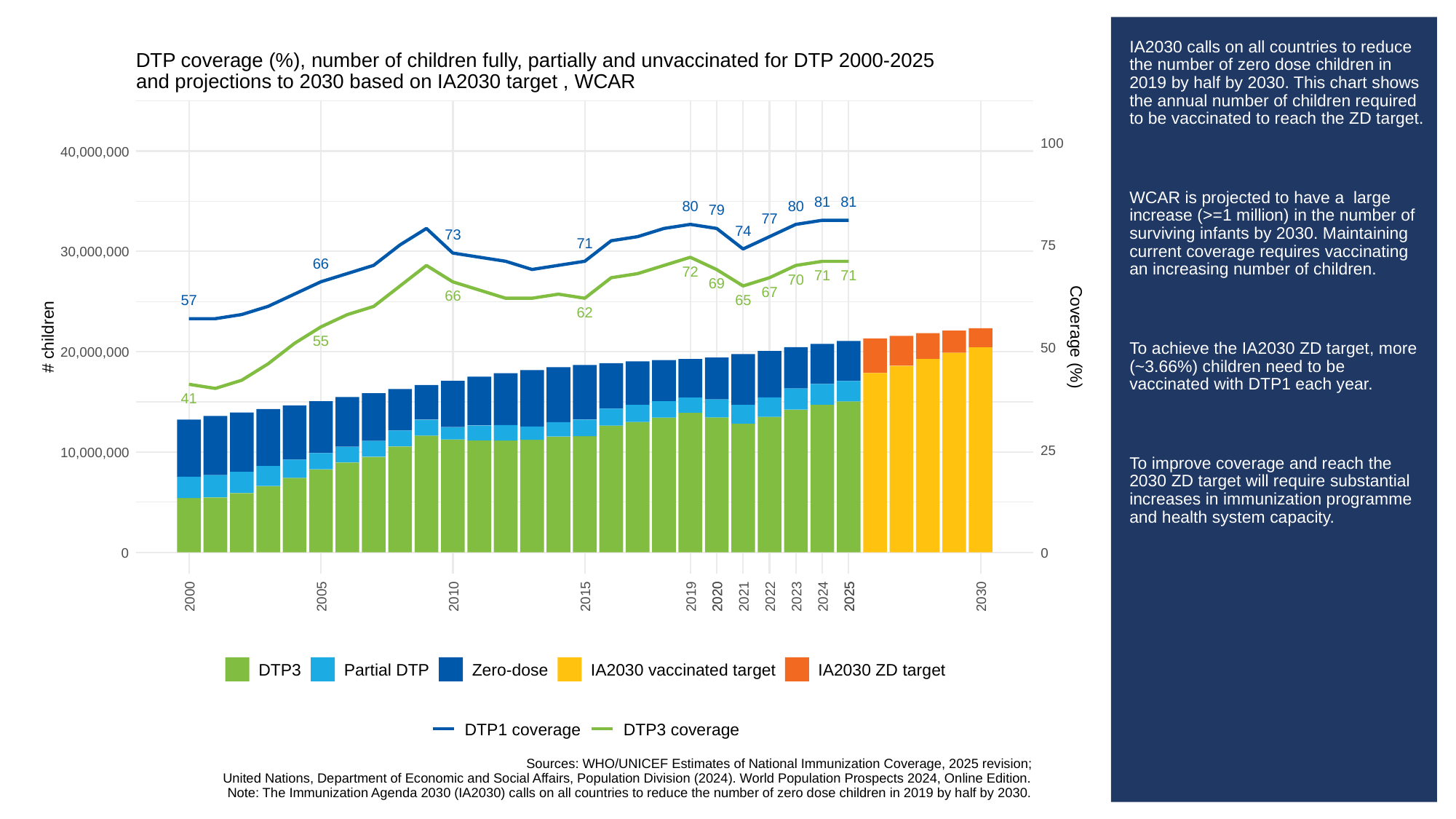

# IA2030 calls on all countries to reduce the number of zero dose children in 2019 by half by 2030. This chart shows the annual number of children required to be vaccinated to reach the ZD target.

WCAR is projected to have a  large increase (>=1 million) in the number of surviving infants by 2030. Maintaining current coverage requires vaccinating an increasing number of children.

To achieve the IA2030 ZD target, more (~3.66%) children need to be vaccinated with DTP1 each year.

To improve coverage and reach the 2030 ZD target will require substantial increases in immunization programme and health system capacity.

DTP coverage (%), number of children fully, partially and unvaccinated for DTP 2000-2025
and projections to 2030 based on IA2030 target , WCAR

100
40,000,000

81
81
80
80

79
77

74
73
71
75
30,000,000

66
72
71
71
70
69
67
66
65
57

62

# children
Coverage (%)

55

50

20,000,000

41

25

10,000,000

0
0

2000
2005
2010
2015
2019
2020
2020
2021
2022
2023
2024
2025
2025
2030

DTP3
Partial DTP
Zero-dose
IA2030 vaccinated target
IA2030 ZD target
DTP1 coverage
DTP3 coverage

Sources: WHO/UNICEF Estimates of National Immunization Coverage, 2025 revision;
United Nations, Department of Economic and Social Affairs, Population Division (2024). World Population Prospects 2024, Online Edition.
Note: The Immunization Agenda 2030 (IA2030) calls on all countries to reduce the number of zero dose children in 2019 by half by 2030.